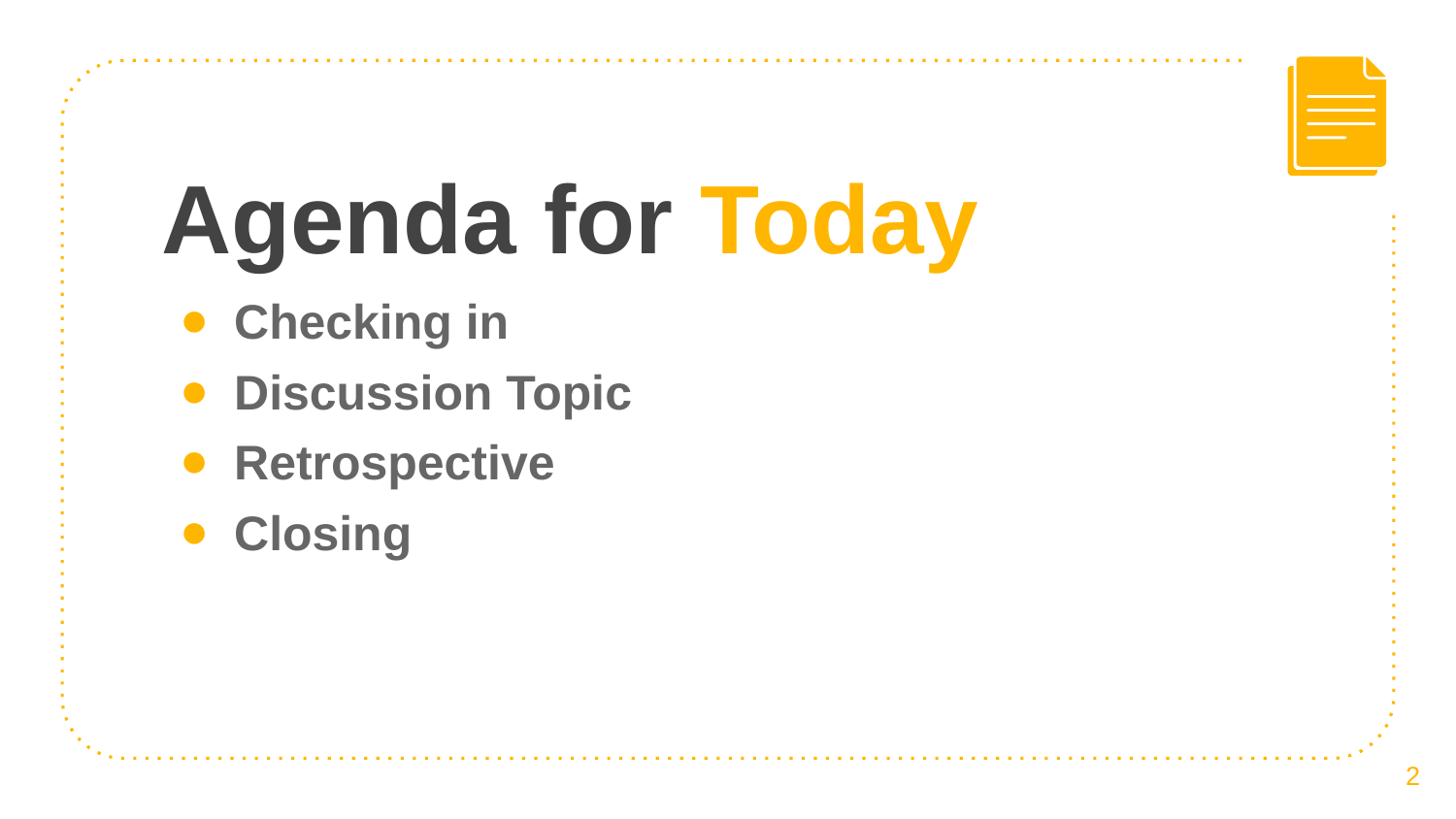

# Agenda for Today
Checking in
Discussion Topic
Retrospective
Closing
2